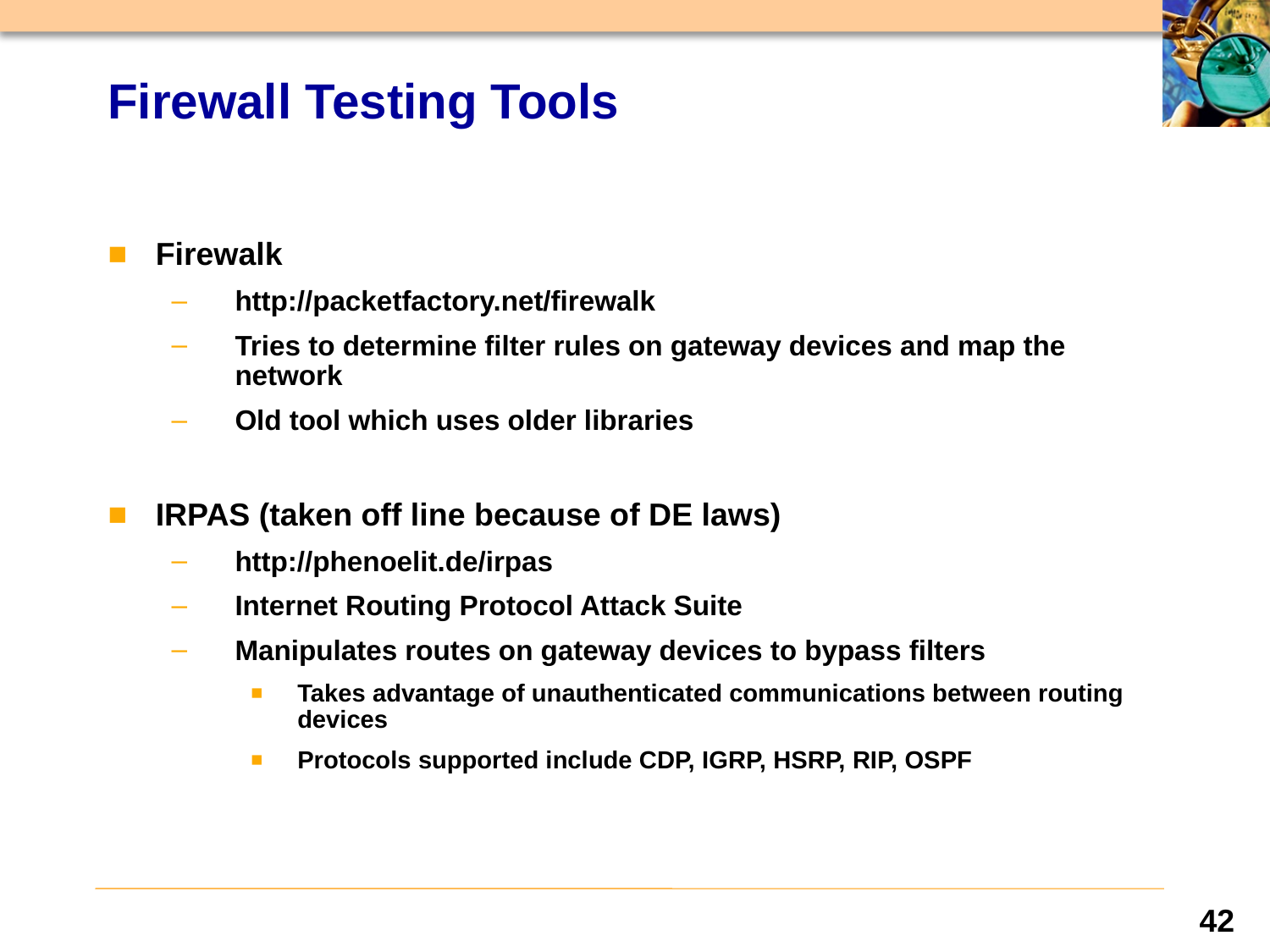

# Firewall Testing Tools

Firewalk
http://packetfactory.net/firewalk
Tries to determine filter rules on gateway devices and map the network
Old tool which uses older libraries

IRPAS (taken off line because of DE laws)
http://phenoelit.de/irpas
Internet Routing Protocol Attack Suite
Manipulates routes on gateway devices to bypass filters
Takes advantage of unauthenticated communications between routing devices
Protocols supported include CDP, IGRP, HSRP, RIP, OSPF